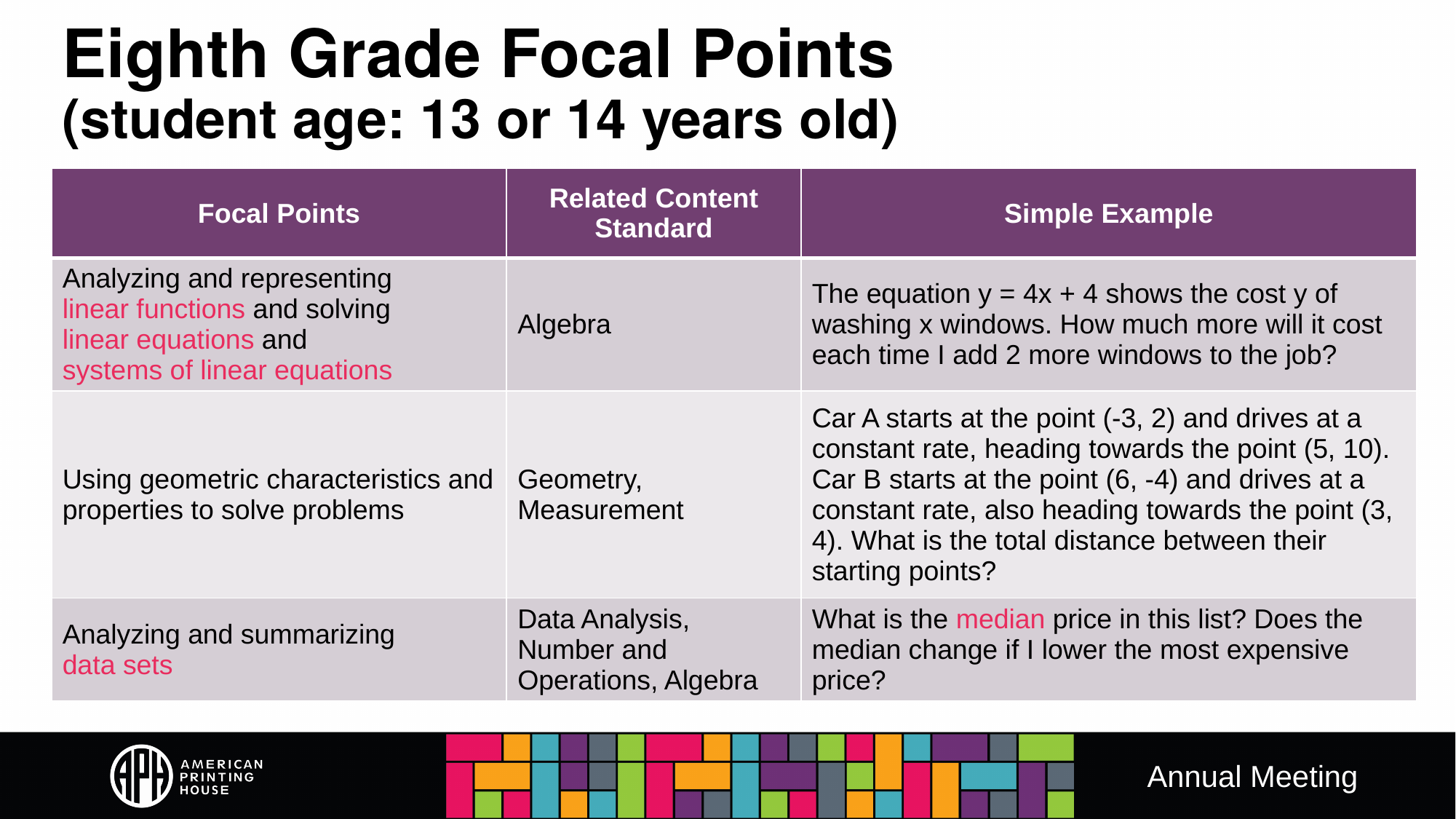

# Eighth Grade Focal Points (student age: 13 or 14 years old)
| Focal Points | Related Content Standard | Simple Example |
| --- | --- | --- |
| Analyzing and representing linear functions and solving linear equations and systems of linear equations | Algebra | The equation y = 4x + 4 shows the cost y of washing x windows. How much more will it cost each time I add 2 more windows to the job? |
| Using geometric characteristics and properties to solve problems | Geometry, Measurement | Car A starts at the point (-3, 2) and drives at a constant rate, heading towards the point (5, 10). Car B starts at the point (6, -4) and drives at a constant rate, also heading towards the point (3, 4). What is the total distance between their starting points? |
| Analyzing and summarizing data sets | Data Analysis, Number and Operations, Algebra | What is the median price in this list? Does the median change if I lower the most expensive price? |